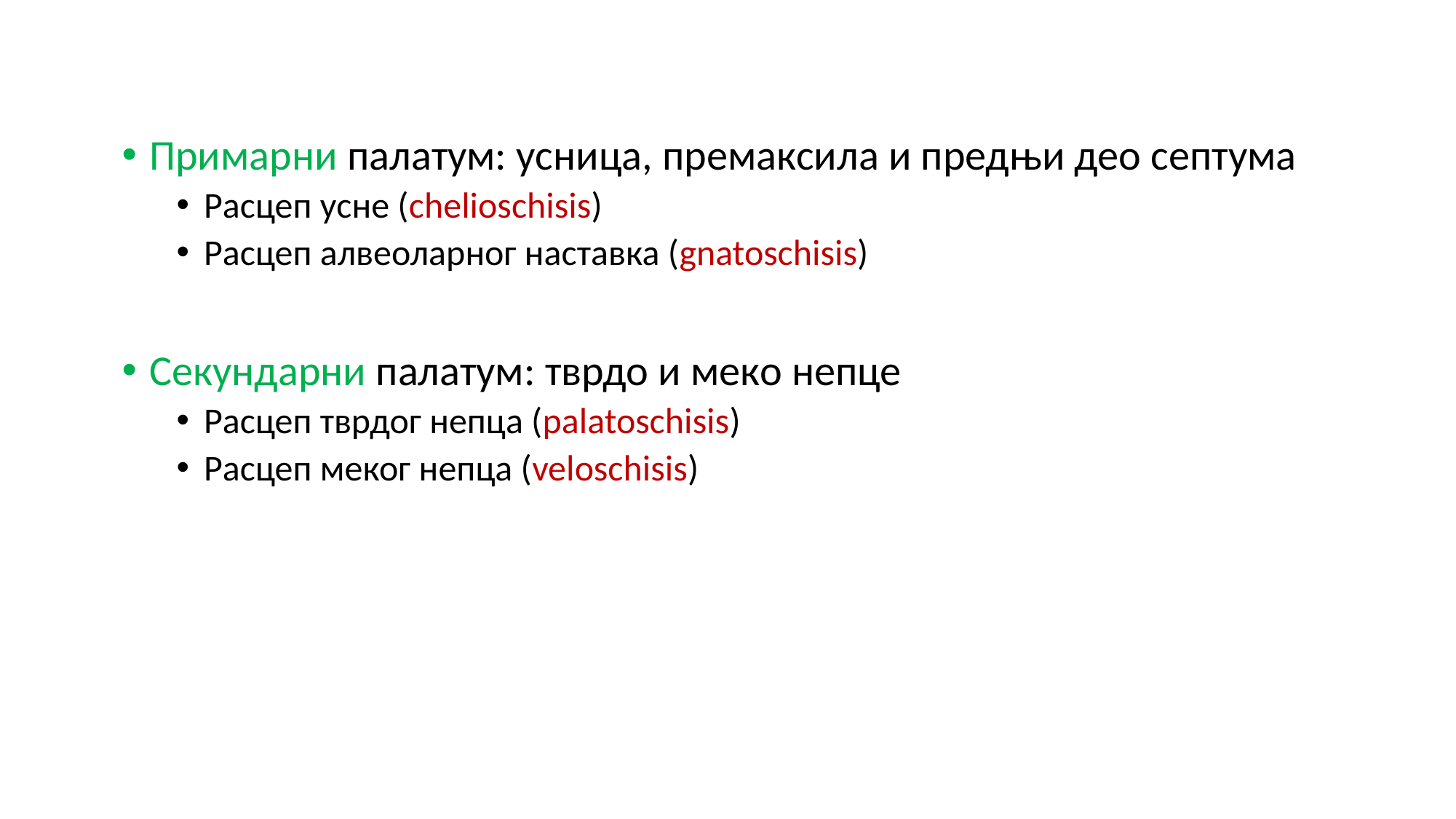

Примарни палатум: усница, премаксила и предњи део септума
Расцеп усне (chelioschisis)
Расцеп алвеоларног наставка (gnatoschisis)

Секундарни палатум: тврдо и меко непце
Расцеп тврдог непца (palatoschisis)
Расцеп меког непца (veloschisis)